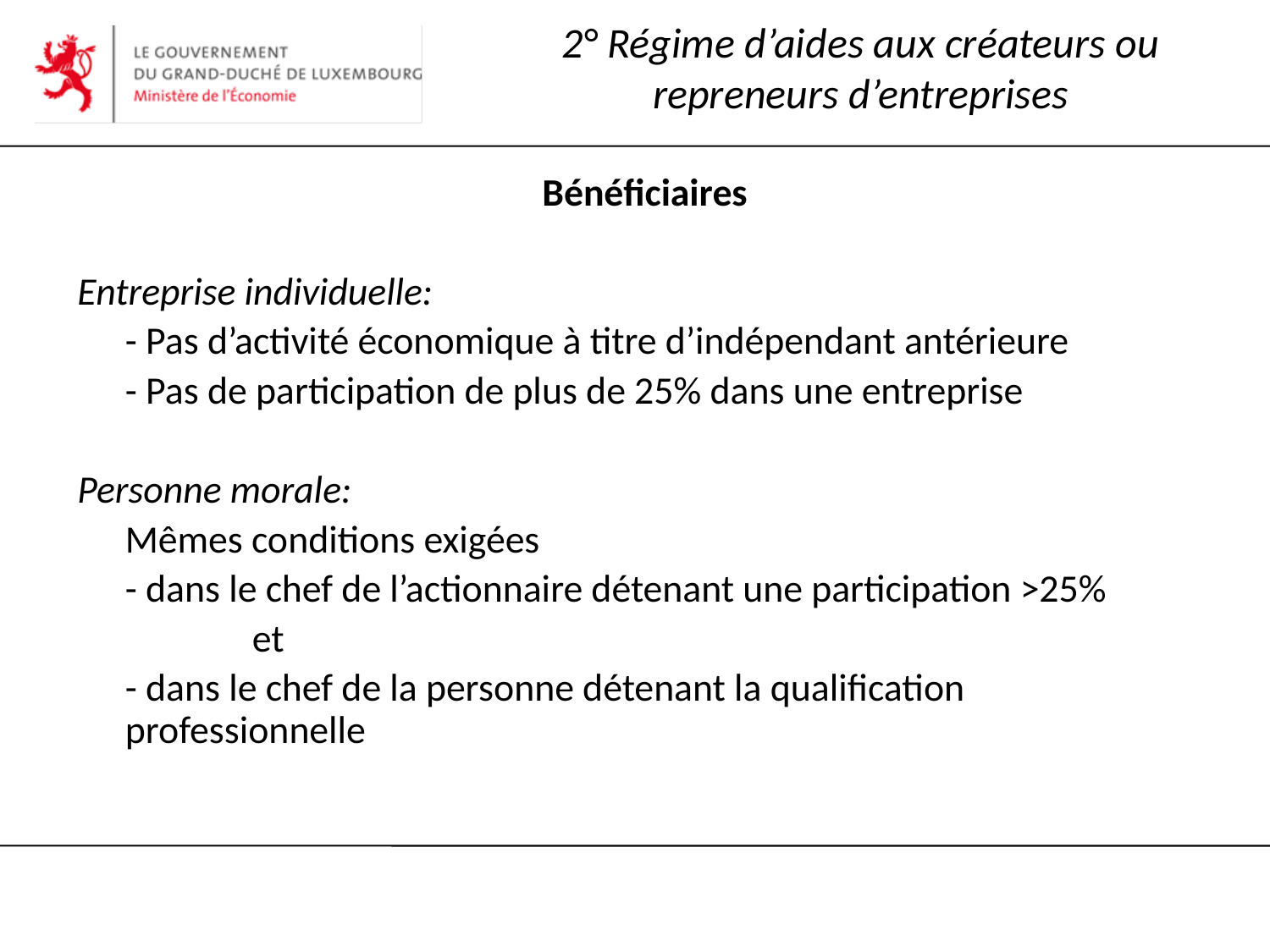

# 2° Régime d’aides aux créateurs ou repreneurs d’entreprises
Bénéficiaires

Entreprise individuelle:
 	- Pas d’activité économique à titre d’indépendant antérieure
 	- Pas de participation de plus de 25% dans une entreprise

Personne morale:
	Mêmes conditions exigées
	- dans le chef de l’actionnaire détenant une participation >25%
		et
	- dans le chef de la personne détenant la qualification professionnelle